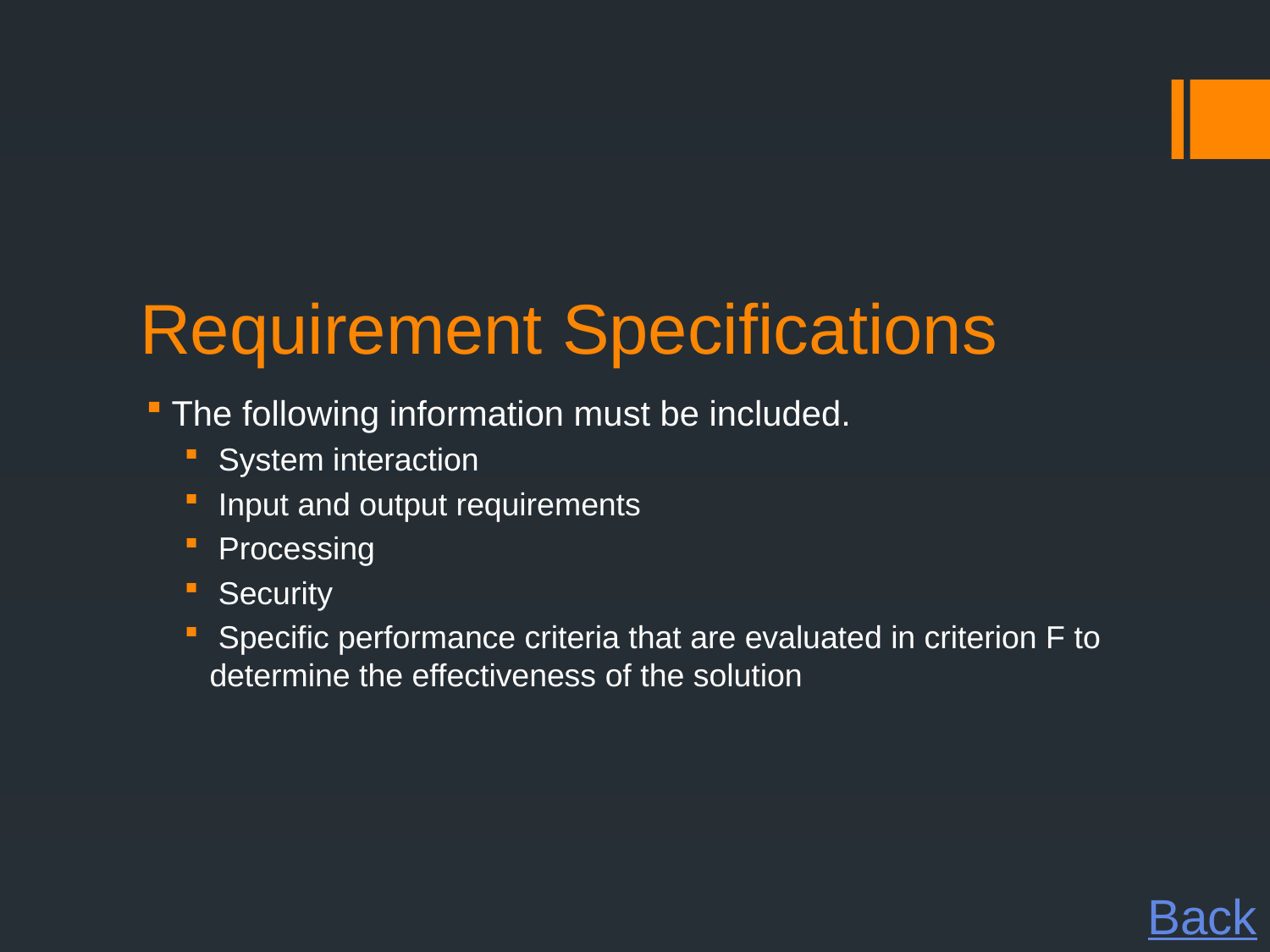

# Requirement Specifications
The following information must be included.
 System interaction
 Input and output requirements
 Processing
 Security
 Specific performance criteria that are evaluated in criterion F to determine the effectiveness of the solution
Back